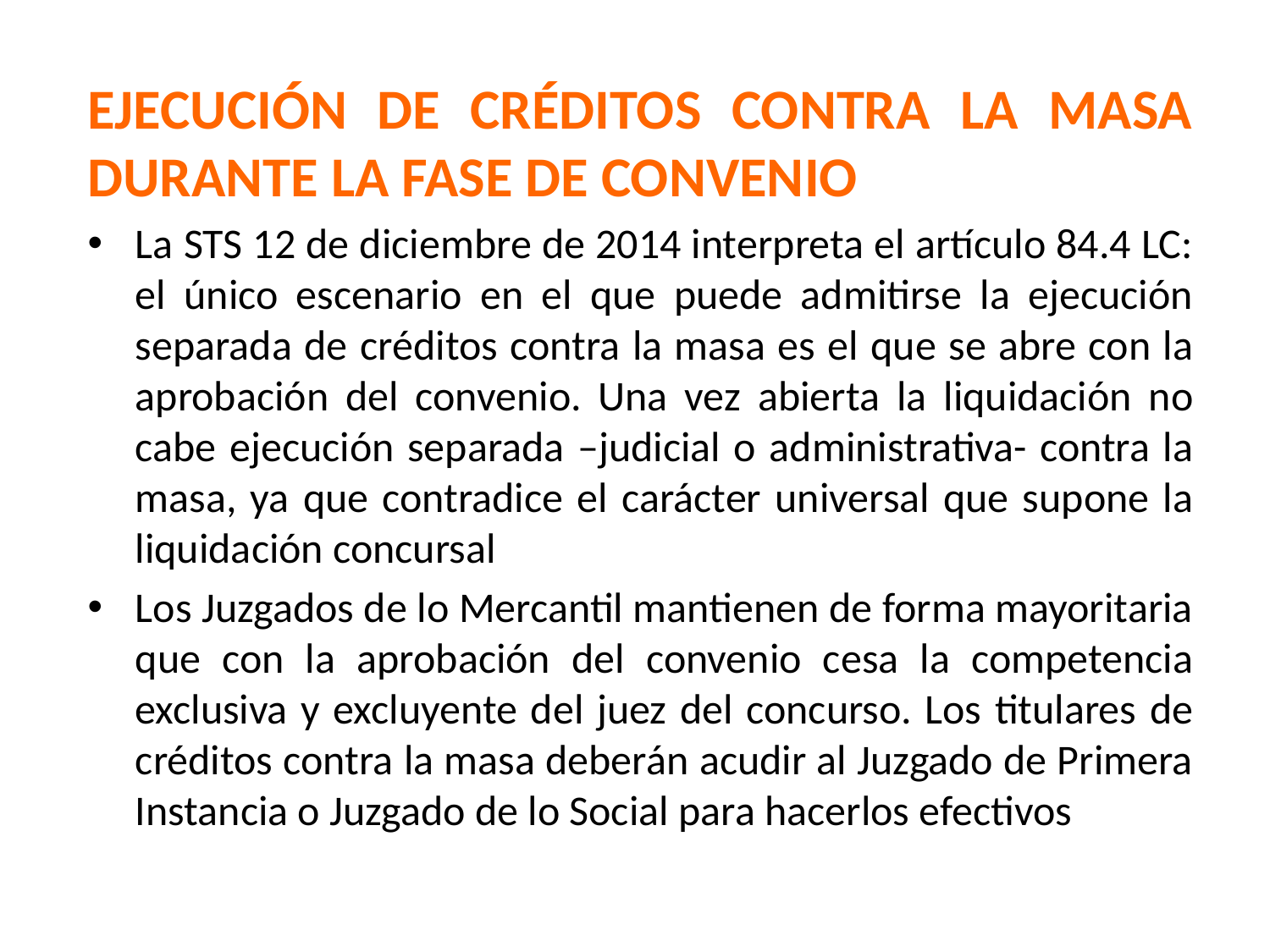

EJECUCIÓN DE CRÉDITOS CONTRA LA MASA DURANTE LA FASE DE CONVENIO
La STS 12 de diciembre de 2014 interpreta el artículo 84.4 LC: el único escenario en el que puede admitirse la ejecución separada de créditos contra la masa es el que se abre con la aprobación del convenio. Una vez abierta la liquidación no cabe ejecución separada –judicial o administrativa- contra la masa, ya que contradice el carácter universal que supone la liquidación concursal
Los Juzgados de lo Mercantil mantienen de forma mayoritaria que con la aprobación del convenio cesa la competencia exclusiva y excluyente del juez del concurso. Los titulares de créditos contra la masa deberán acudir al Juzgado de Primera Instancia o Juzgado de lo Social para hacerlos efectivos